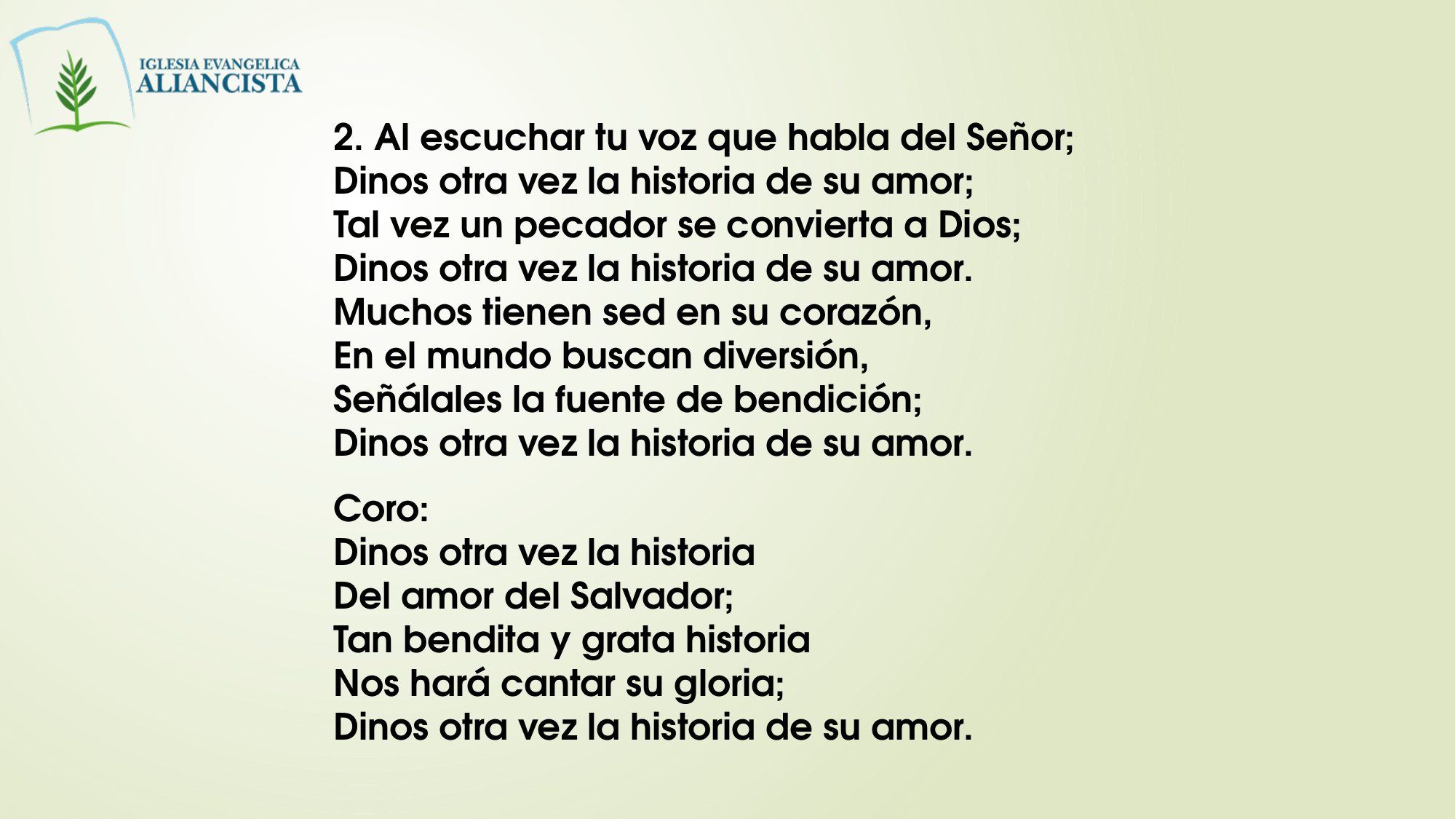

2. Al escuchar tu voz que habla del Señor;
Dinos otra vez la historia de su amor;
Tal vez un pecador se convierta a Dios;
Dinos otra vez la historia de su amor.
Muchos tienen sed en su corazón,
En el mundo buscan diversión,
Señálales la fuente de bendición;
Dinos otra vez la historia de su amor.

Coro:
Dinos otra vez la historia
Del amor del Salvador;
Tan bendita y grata historia
Nos hará cantar su gloria;
Dinos otra vez la historia de su amor.